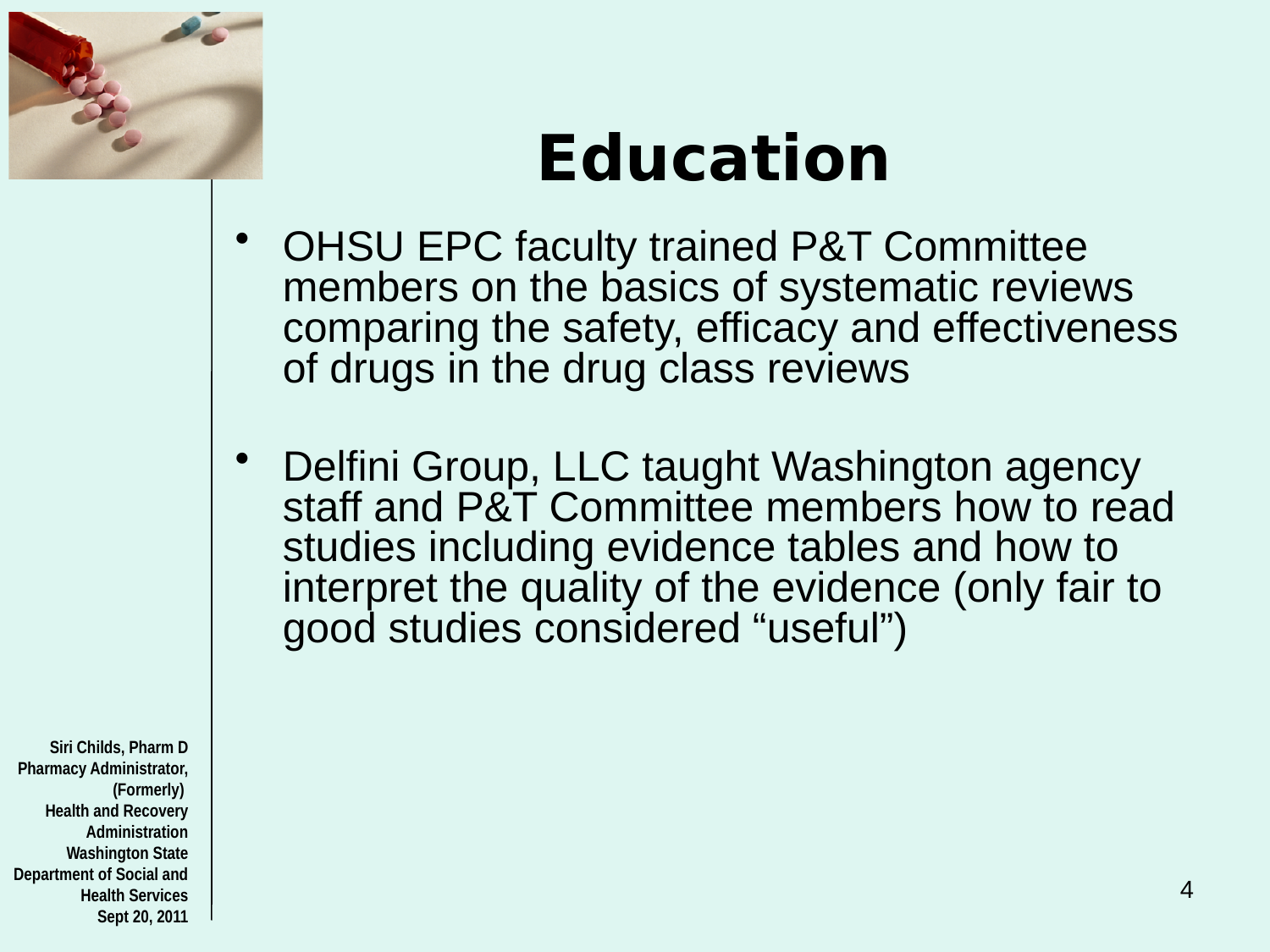

# Education
OHSU EPC faculty trained P&T Committee members on the basics of systematic reviews comparing the safety, efficacy and effectiveness of drugs in the drug class reviews

Delfini Group, LLC taught Washington agency staff and P&T Committee members how to read studies including evidence tables and how to interpret the quality of the evidence (only fair to good studies considered “useful”)

Siri Childs, Pharm D
Pharmacy Administrator, (Formerly)
Health and Recovery Administration
Washington State Department of Social and Health Services
Sept 20, 2011
4